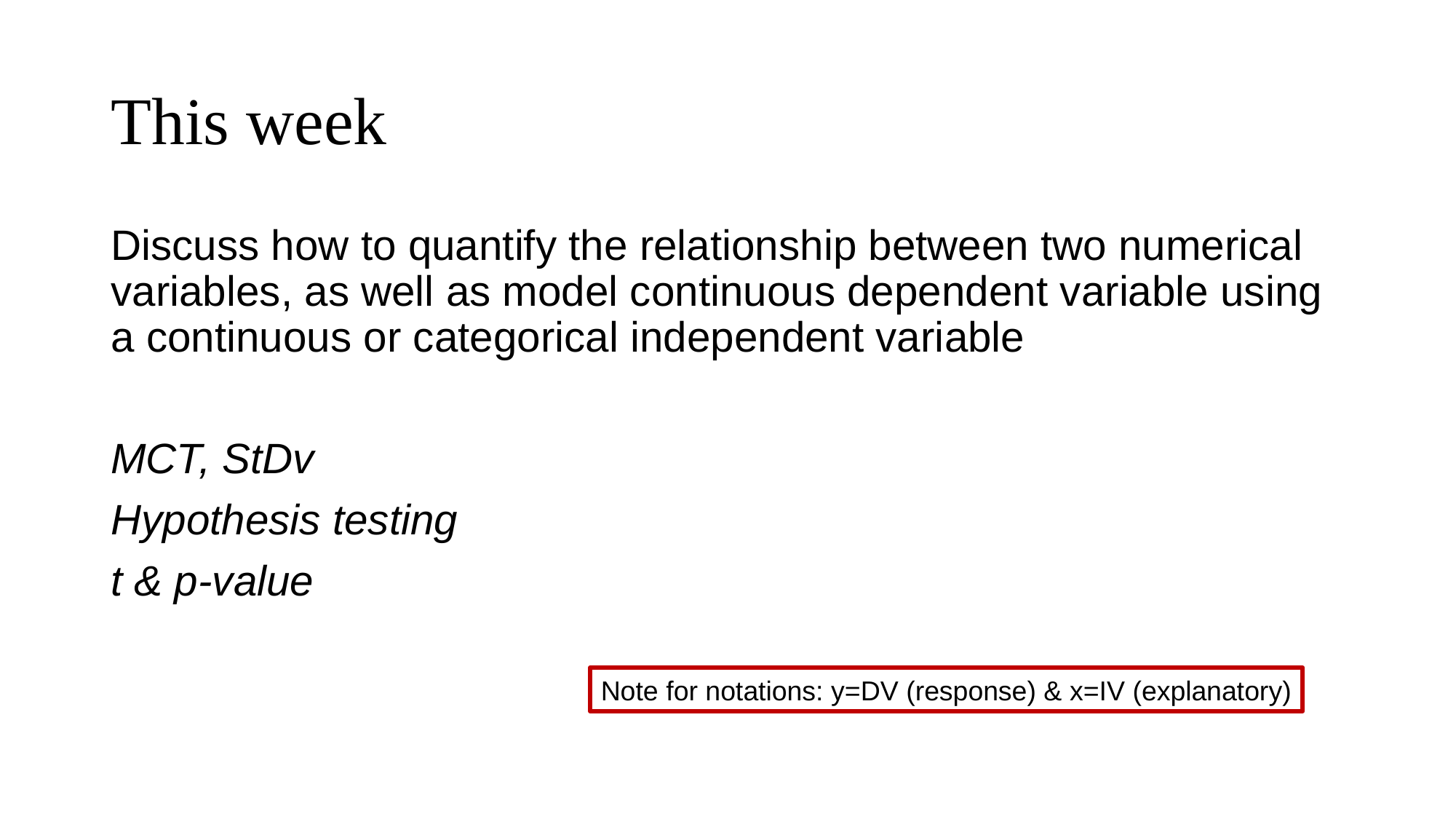

# This week
Discuss how to quantify the relationship between two numerical variables, as well as model continuous dependent variable using a continuous or categorical independent variable

MCT, StDv
Hypothesis testing
t & p-value
Note for notations: y=DV (response) & x=IV (explanatory)